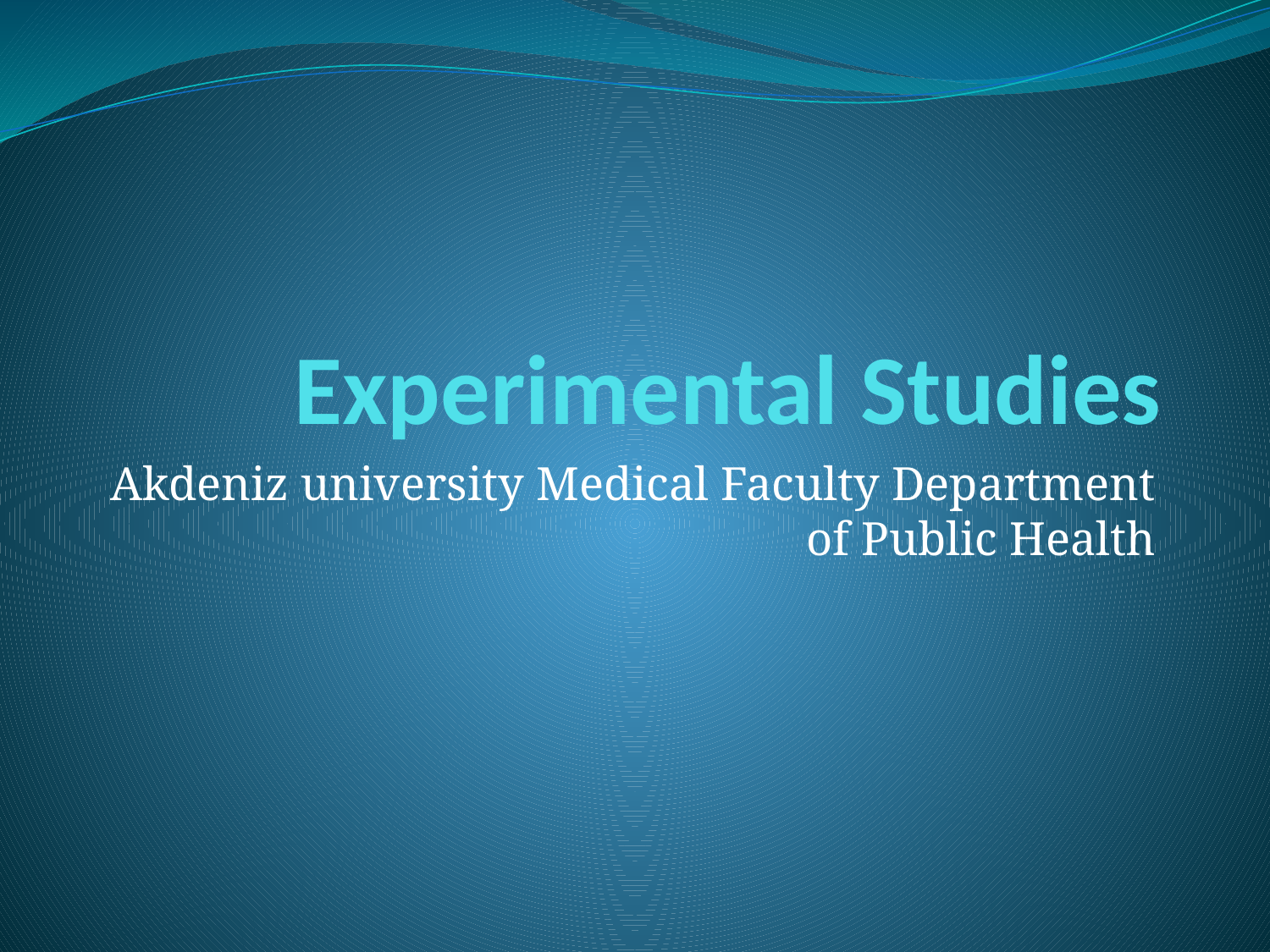

# Experimental Studies
Akdeniz university Medical Faculty Department of Public Health